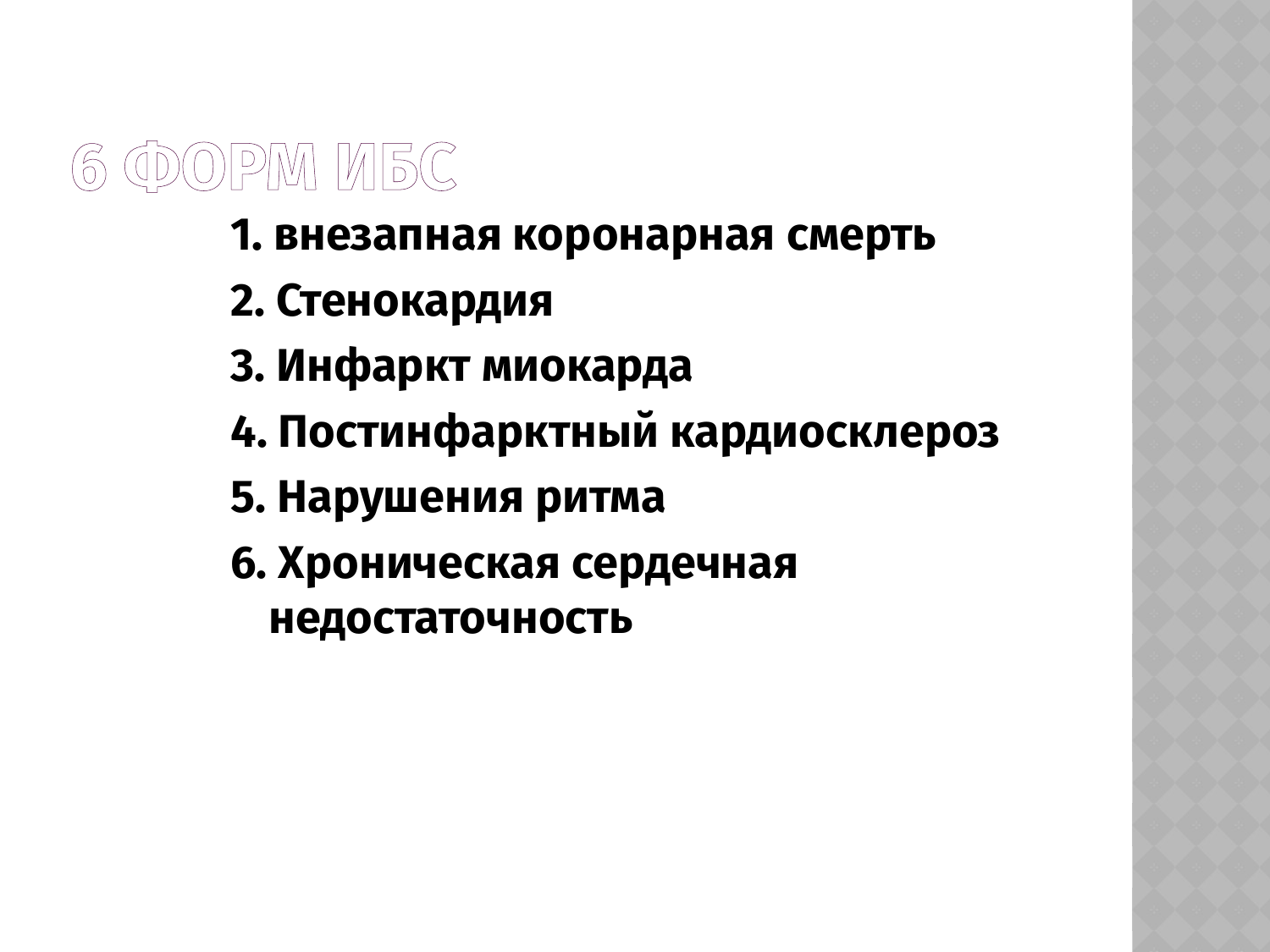

# 6 ФОРМ ИБС
1. внезапная коронарная смерть
2. Стенокардия
3. Инфаркт миокарда
4. Постинфарктный кардиосклероз
5. Нарушения ритма
6. Хроническая сердечная недостаточность